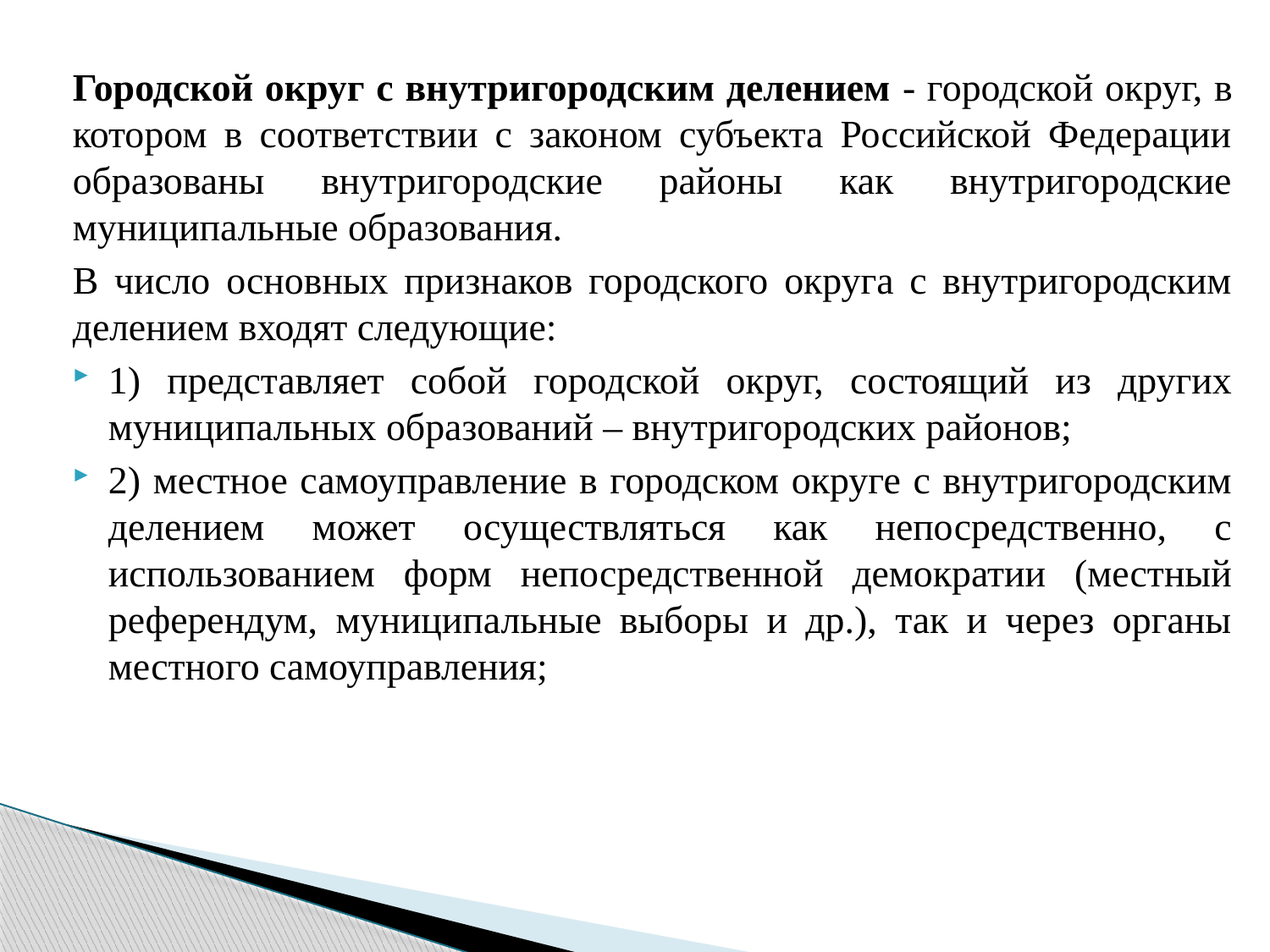

Городской округ с внутригородским делением - городской округ, в котором в соответствии с законом субъекта Российской Федерации образованы внутригородские районы как внутригородские муниципальные образования.
В число основных признаков городского округа с внутригородским делением входят следующие:
1) представляет собой городской округ, состоящий из других муниципальных образований – внутригородских районов;
2) местное самоуправление в городском округе с внутригородским делением может осуществляться как непосредственно, с использованием форм непосредственной демократии (местный референдум, муниципальные выборы и др.), так и через органы местного самоуправления;